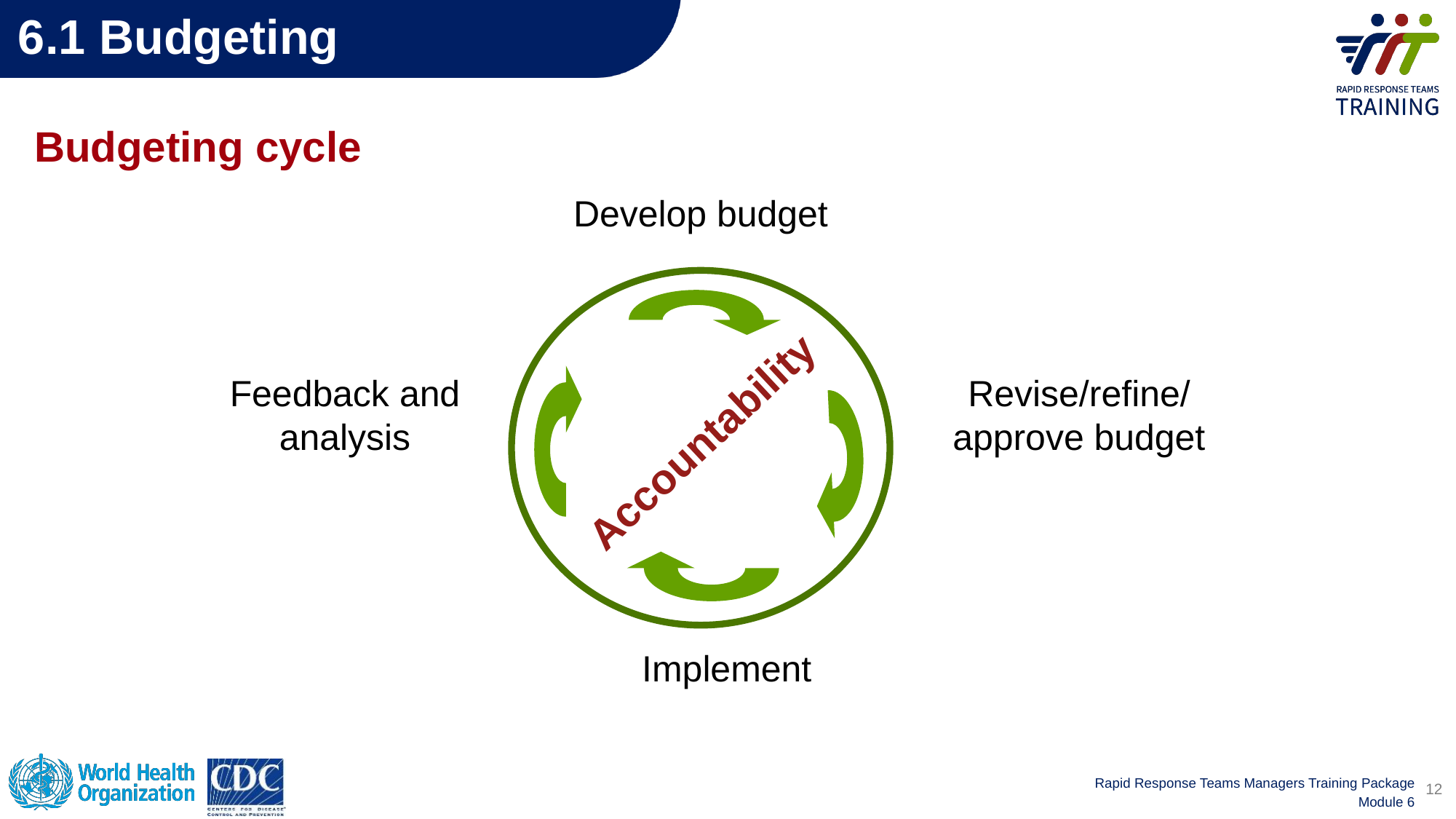

6.1 Budgeting
Budgeting cycle

Develop budget

Feedback and analysis
Revise/refine/
approve budget

Implement
Accountability

12